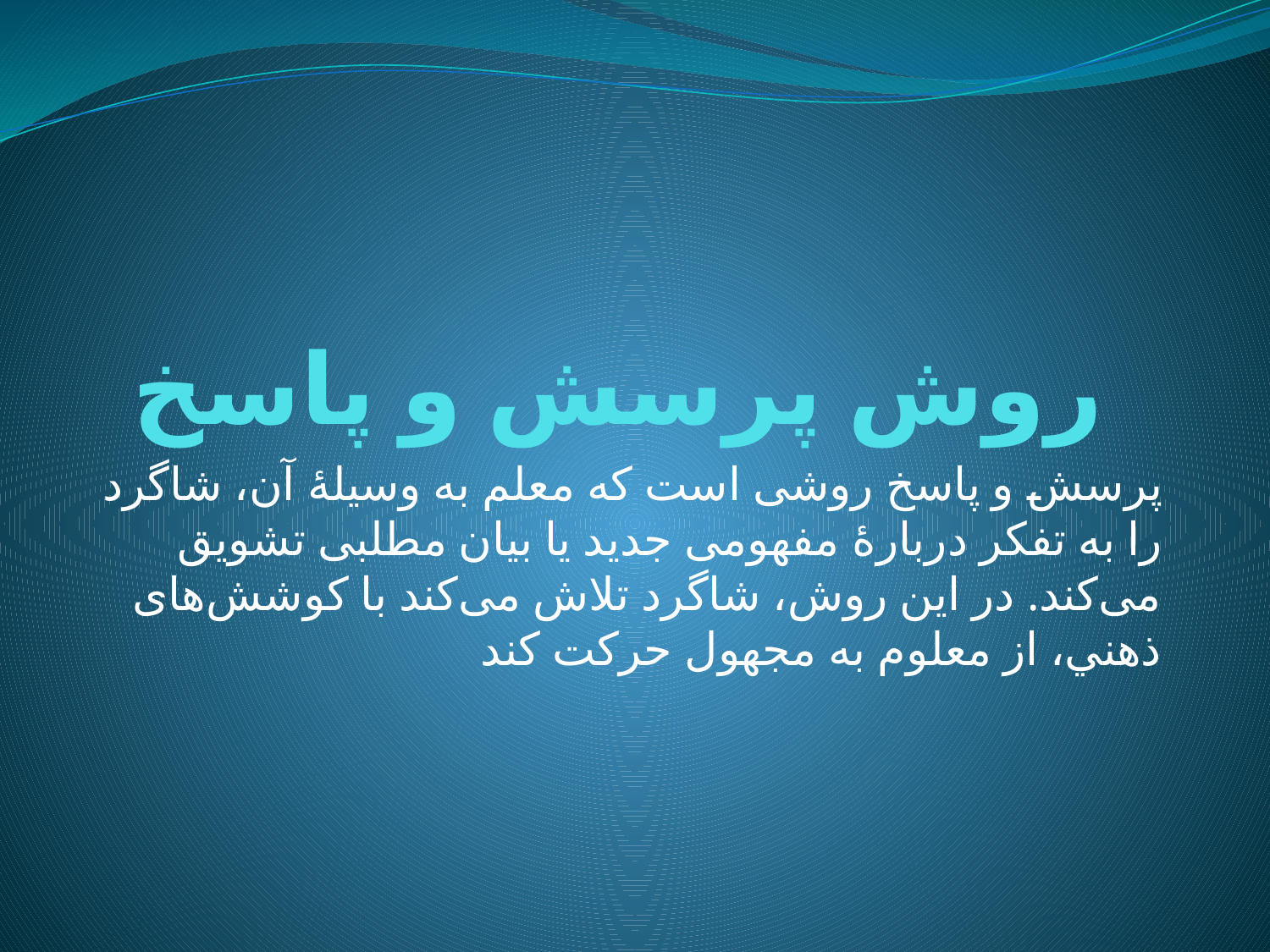

# روش پرسش و پاسخ
پرسش و پاسخ روشى است که معلم به وسيلهٔ آن، شاگرد را به تفکر دربارهٔ مفهومى جديد يا بيان مطلبى تشويق مى‌کند. در اين روش، شاگرد تلاش مى‌کند با کوشش‌هاى ذهني، از معلوم به مجهول حرکت کند